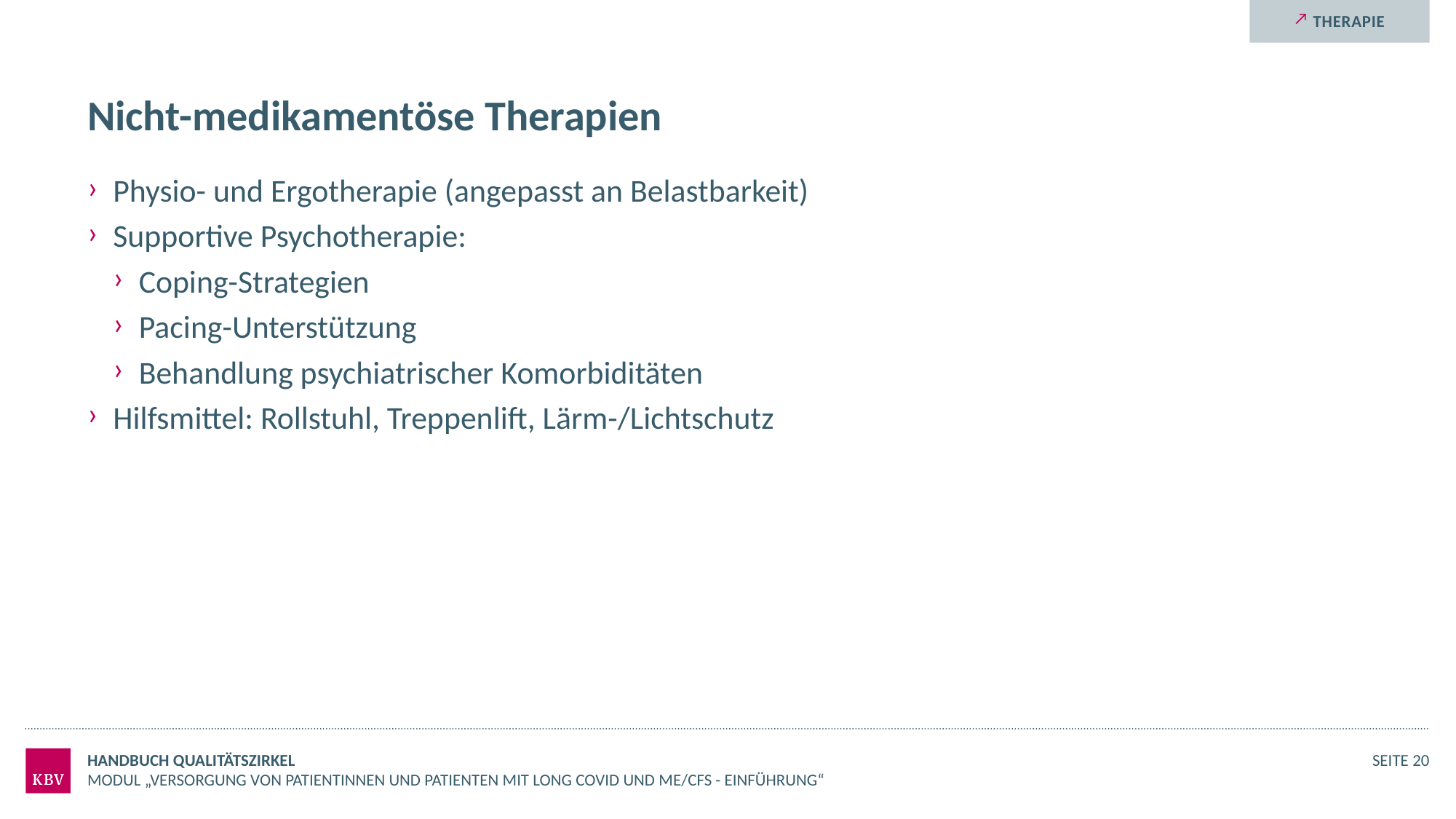

Therapie
# Nicht-medikamentöse Therapien
Physio- und Ergotherapie (angepasst an Belastbarkeit)
Supportive Psychotherapie:
Coping-Strategien
Pacing-Unterstützung
Behandlung psychiatrischer Komorbiditäten
Hilfsmittel: Rollstuhl, Treppenlift, Lärm-/Lichtschutz
Handbuch Qualitätszirkel
Seite 20
Modul „Versorgung von Patientinnen und Patienten mit Long COVID und ME/CFS - Einführung“